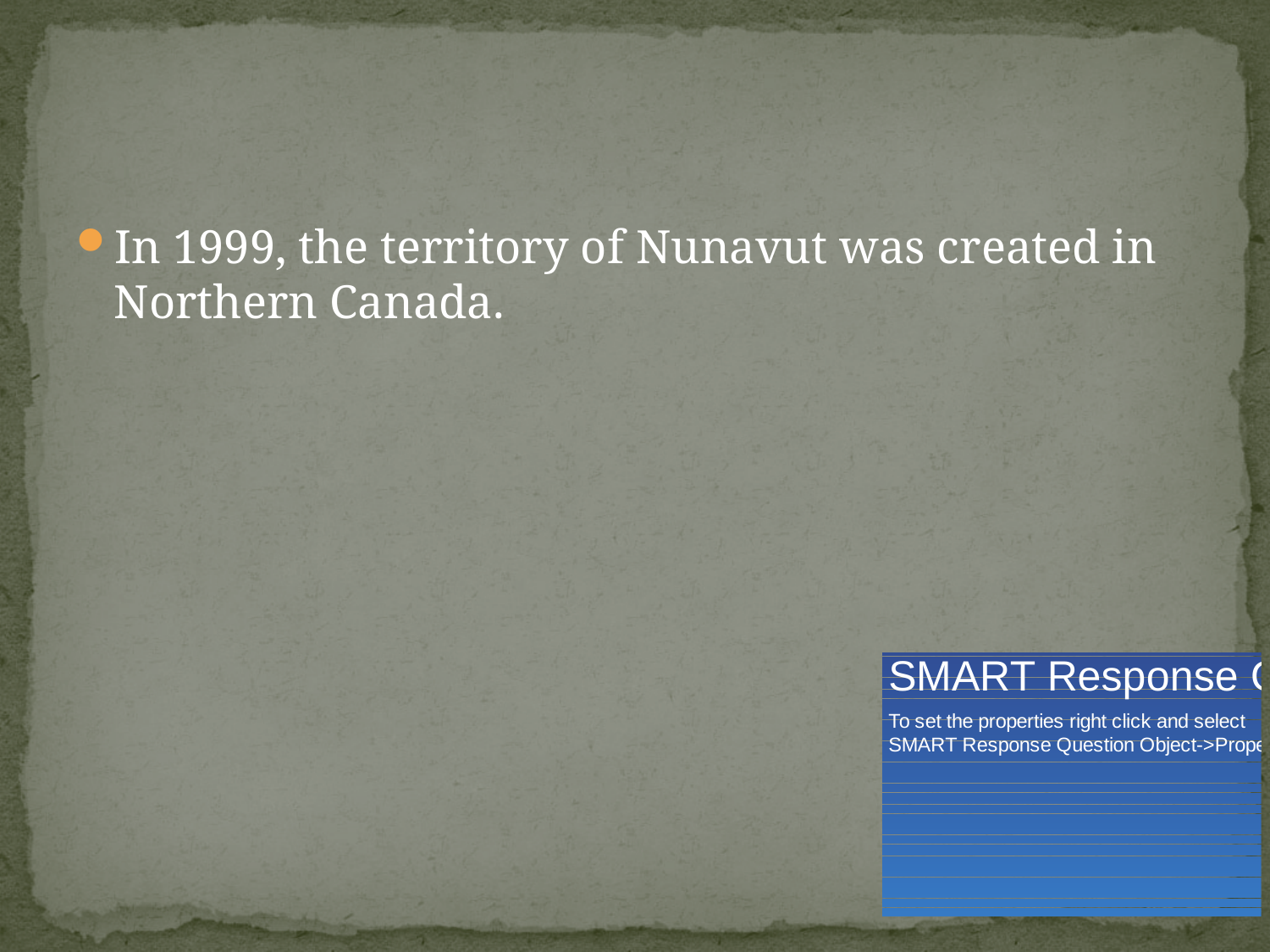

#
In 1999, the territory of Nunavut was created in Northern Canada.